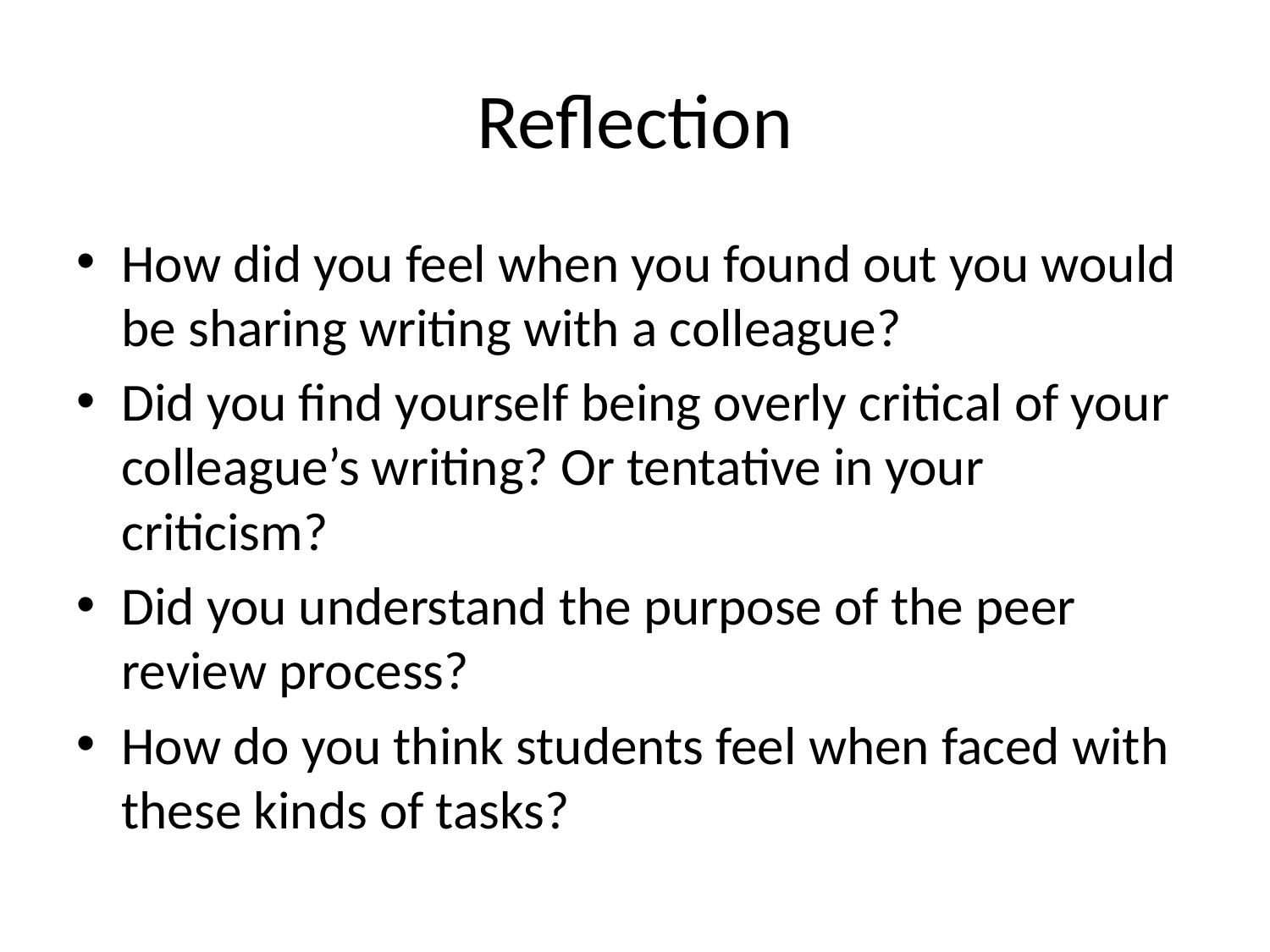

# Reflection
How did you feel when you found out you would be sharing writing with a colleague?
Did you find yourself being overly critical of your colleague’s writing? Or tentative in your criticism?
Did you understand the purpose of the peer review process?
How do you think students feel when faced with these kinds of tasks?